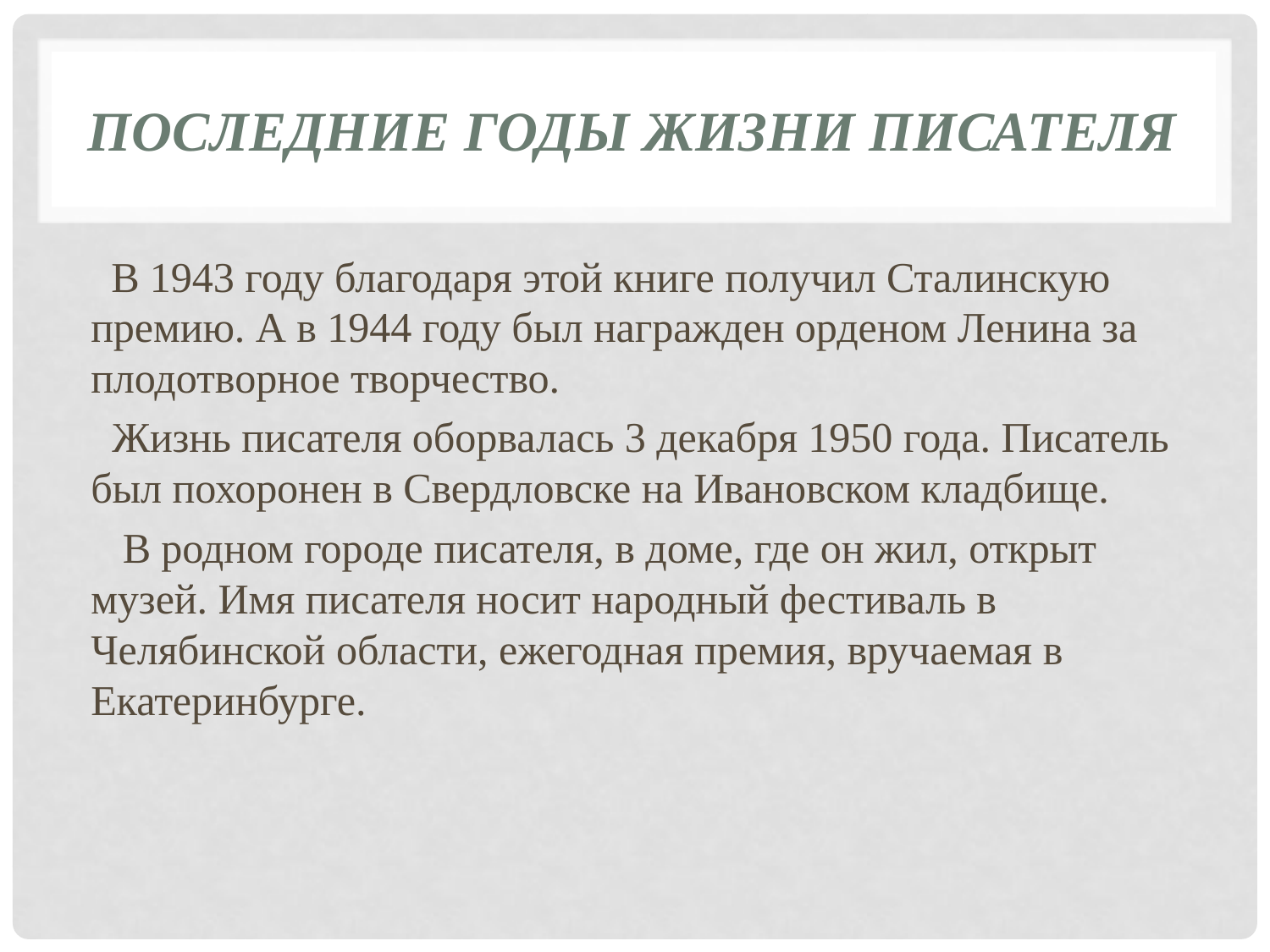

# Последние годы жизни писателя
  В 1943 году благодаря этой книге получил Сталинскую премию. А в 1944 году был награжден орденом Ленина за плодотворное творчество.
  Жизнь писателя оборвалась 3 декабря 1950 года. Писатель был похоронен в Свердловске на Ивановском кладбище.
   В родном городе писателя, в доме, где он жил, открыт музей. Имя писателя носит народный фестиваль в Челябинской области, ежегодная премия, вручаемая в Екатеринбурге.